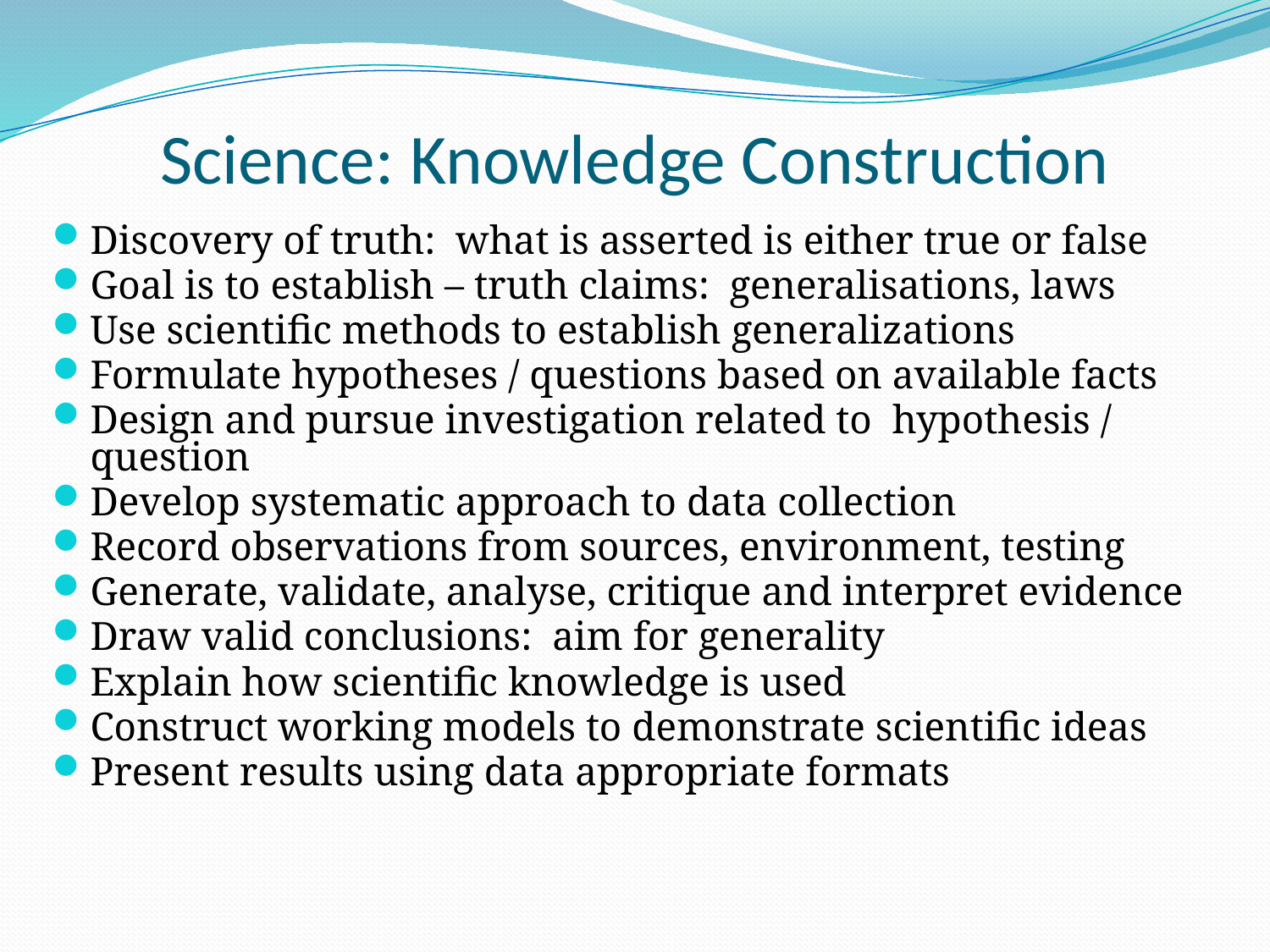

# Science: Knowledge Construction
Discovery of truth:  what is asserted is either true or false
Goal is to establish – truth claims:  generalisations, laws
Use scientific methods to establish generalizations
Formulate hypotheses / questions based on available facts
Design and pursue investigation related to  hypothesis / question
Develop systematic approach to data collection
Record observations from sources, environment, testing
Generate, validate, analyse, critique and interpret evidence
Draw valid conclusions:  aim for generality
Explain how scientific knowledge is used
Construct working models to demonstrate scientific ideas
Present results using data appropriate formats